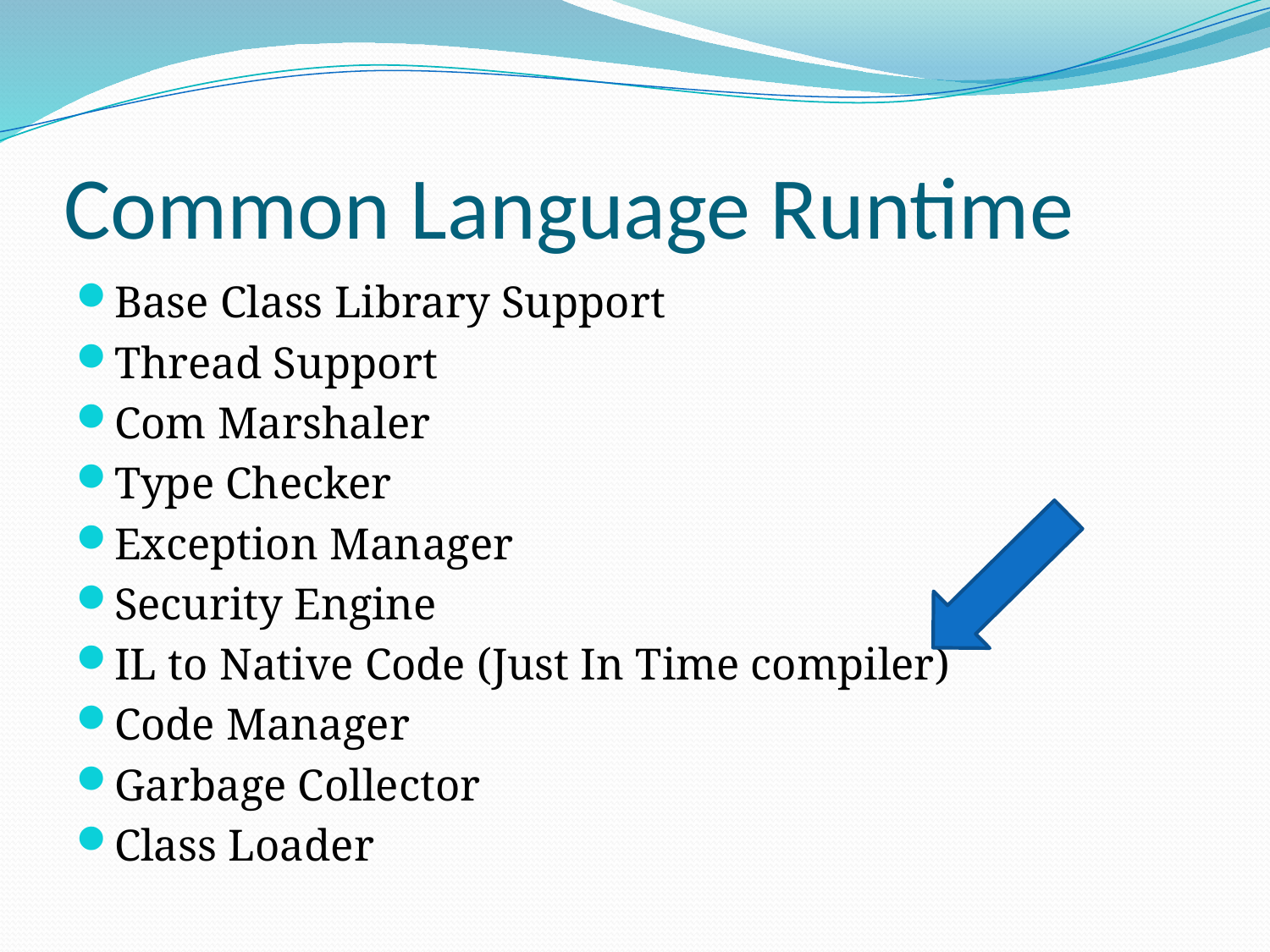

# Common Language Runtime
Base Class Library Support
Thread Support
Com Marshaler
Type Checker
Exception Manager
Security Engine
IL to Native Code (Just In Time compiler)
Code Manager
Garbage Collector
Class Loader